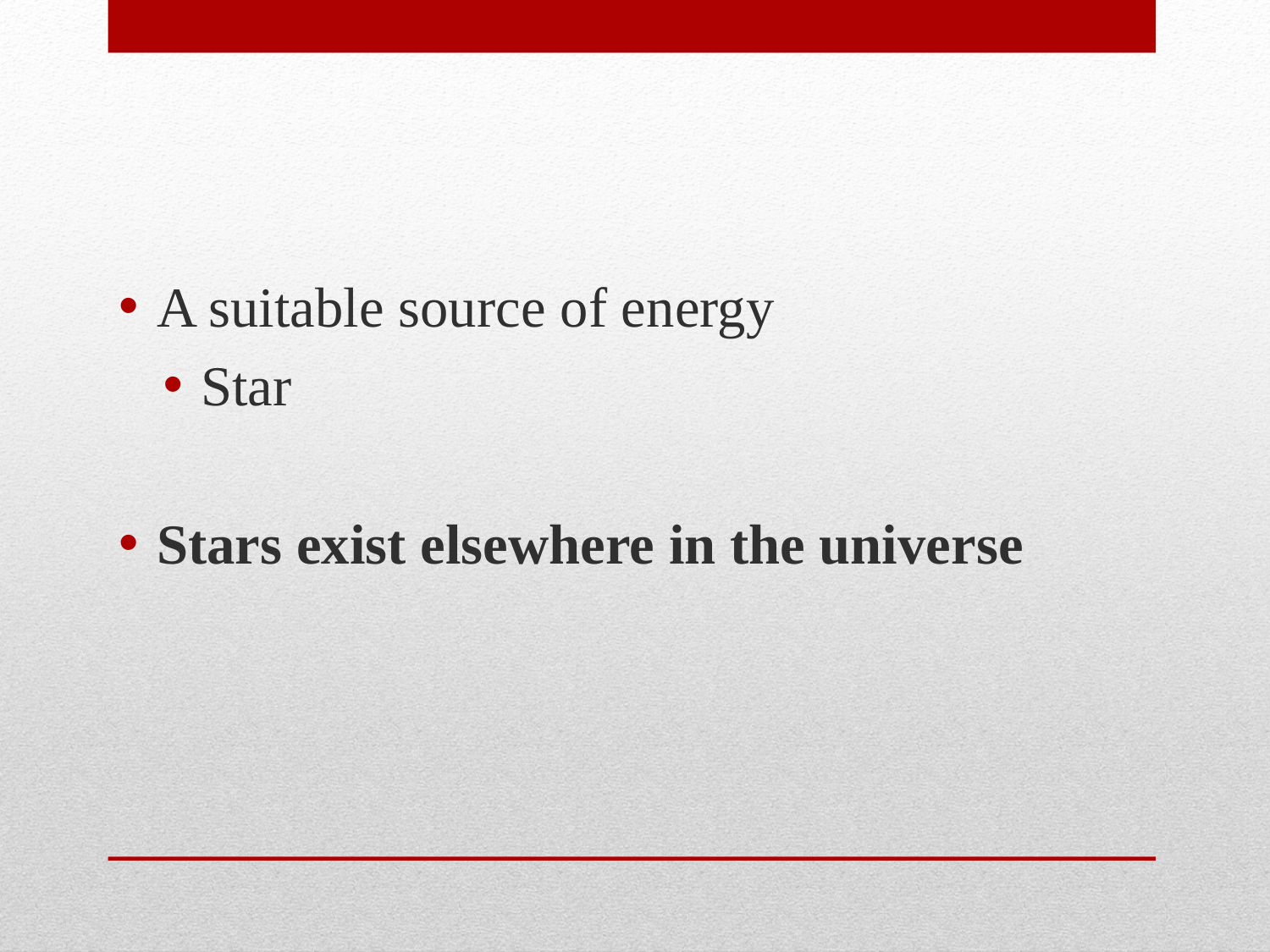

A suitable source of energy
Star

Stars exist elsewhere in the universe